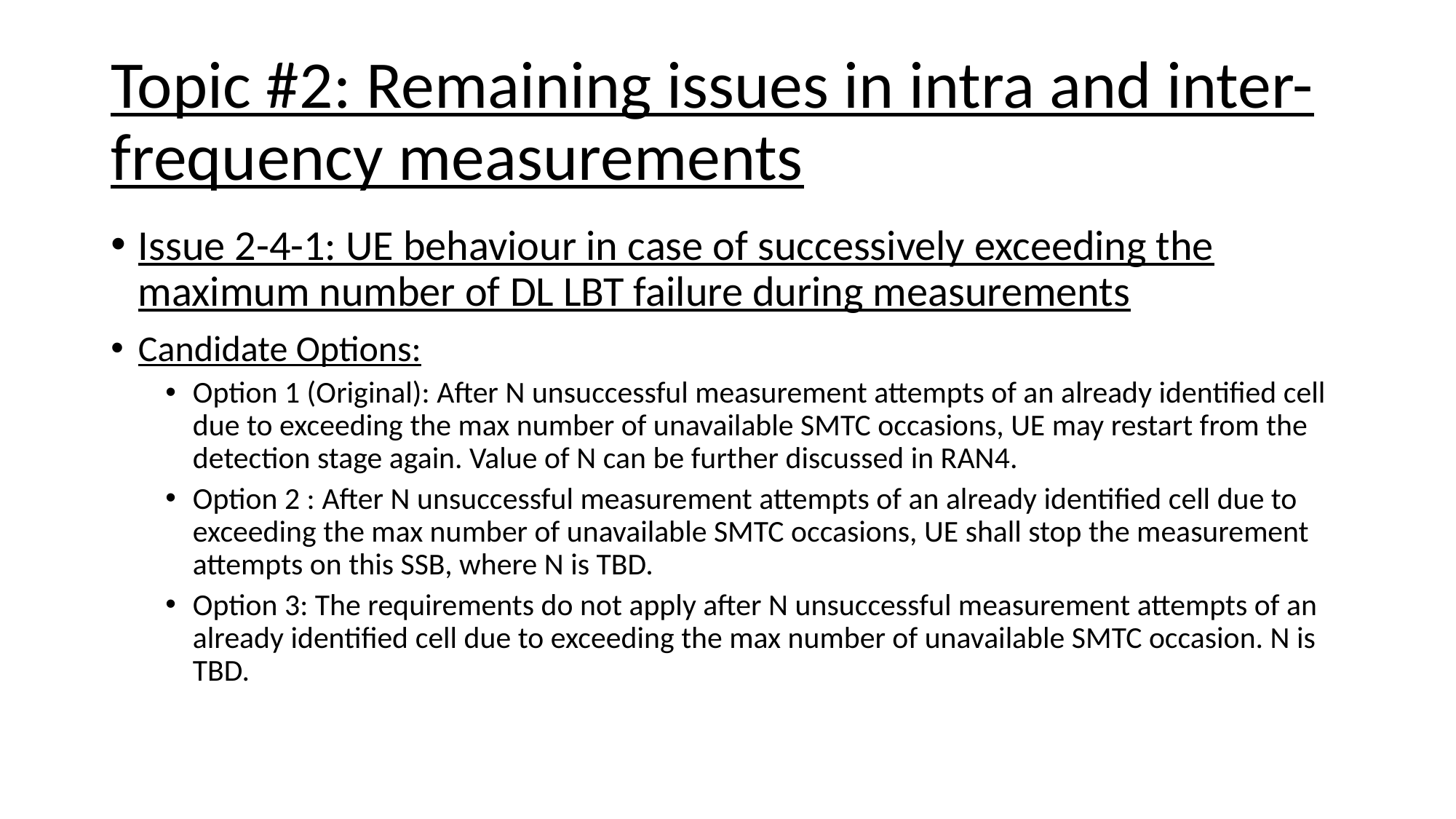

# Topic #2: Remaining issues in intra and inter-frequency measurements
Issue 2-4-1: UE behaviour in case of successively exceeding the maximum number of DL LBT failure during measurements
Candidate Options:
Option 1 (Original): After N unsuccessful measurement attempts of an already identified cell due to exceeding the max number of unavailable SMTC occasions, UE may restart from the detection stage again. Value of N can be further discussed in RAN4.
Option 2 : After N unsuccessful measurement attempts of an already identified cell due to exceeding the max number of unavailable SMTC occasions, UE shall stop the measurement attempts on this SSB, where N is TBD.
Option 3: The requirements do not apply after N unsuccessful measurement attempts of an already identified cell due to exceeding the max number of unavailable SMTC occasion. N is TBD.